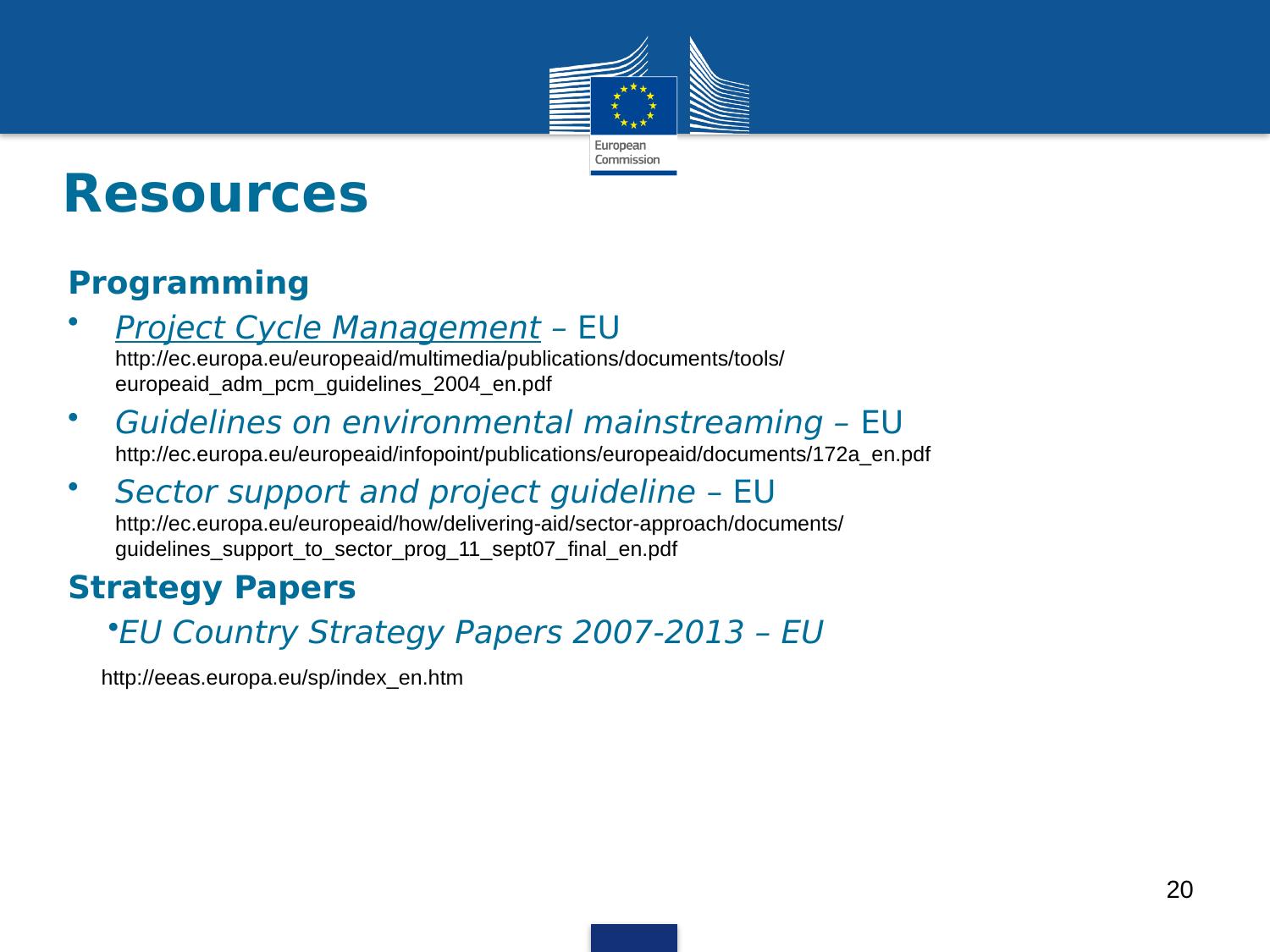

# Resources
Programming
Project Cycle Management – EU
http://ec.europa.eu/europeaid/multimedia/publications/documents/tools/europeaid_adm_pcm_guidelines_2004_en.pdf
Guidelines on environmental mainstreaming – EU
http://ec.europa.eu/europeaid/infopoint/publications/europeaid/documents/172a_en.pdf
Sector support and project guideline – EU
http://ec.europa.eu/europeaid/how/delivering-aid/sector-approach/documents/guidelines_support_to_sector_prog_11_sept07_final_en.pdf
Strategy Papers
EU Country Strategy Papers 2007-2013 – EU
   http://eeas.europa.eu/sp/index_en.htm

20